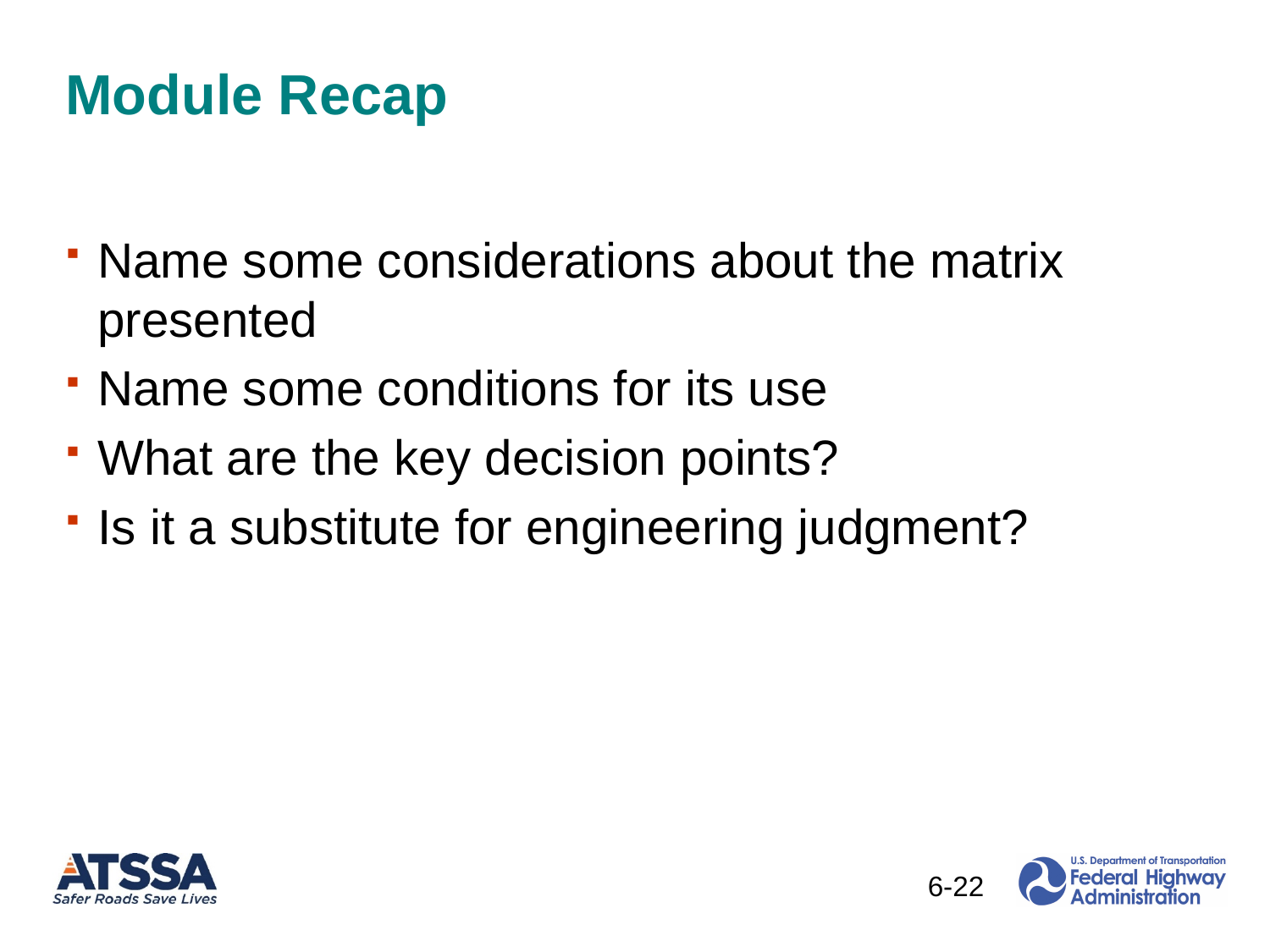

# Module Recap
Name some considerations about the matrix presented
Name some conditions for its use
What are the key decision points?
Is it a substitute for engineering judgment?